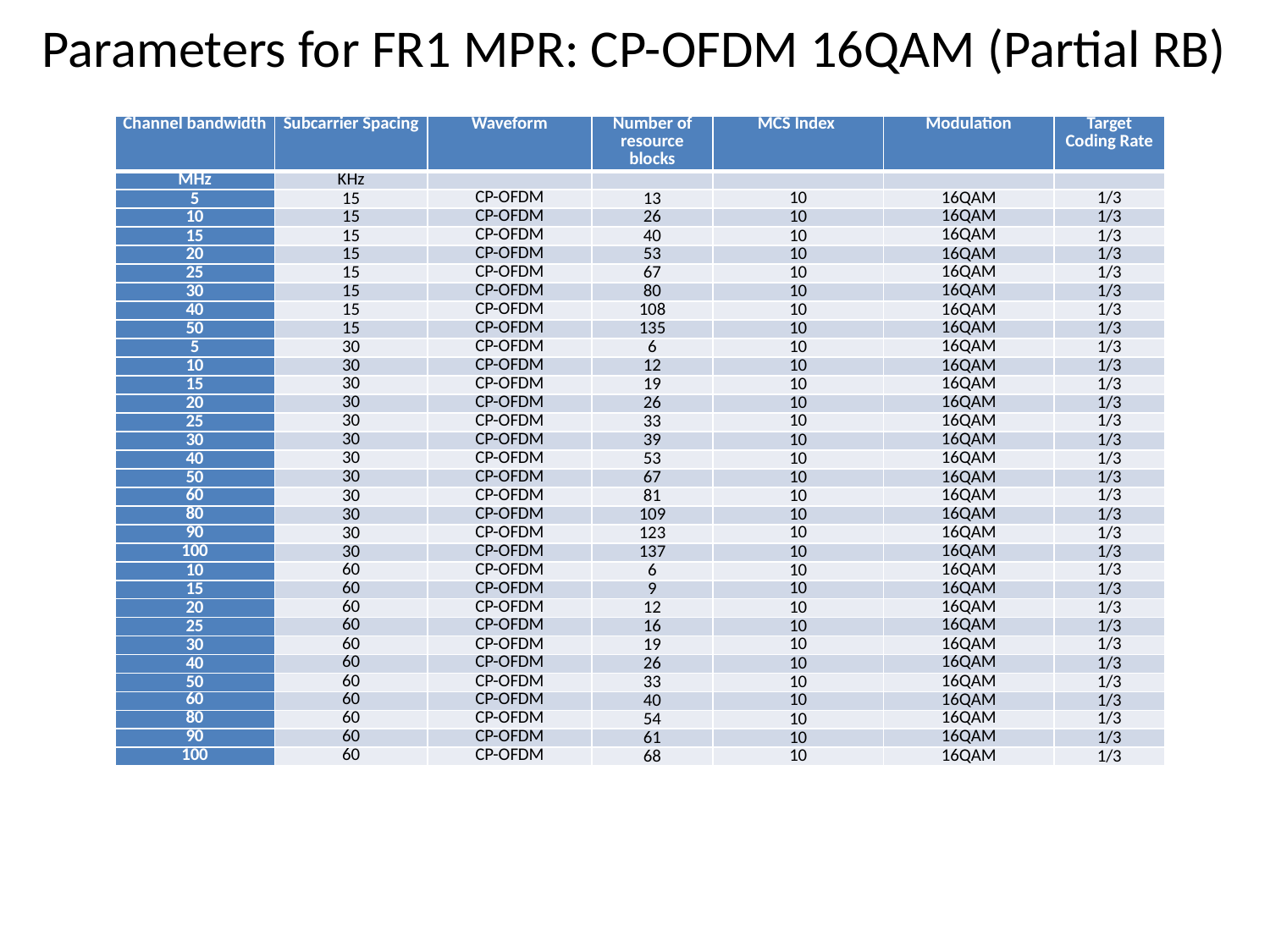

# Parameters for FR1 MPR: CP-OFDM 16QAM (Partial RB)
| Channel bandwidth | Subcarrier Spacing | Waveform | Number of resource blocks | MCS Index | Modulation | Target Coding Rate |
| --- | --- | --- | --- | --- | --- | --- |
| MHz | KHz |  |  |  |  |  |
| 5 | 15 | CP-OFDM | 13 | 10 | 16QAM | 1/3 |
| 10 | 15 | CP-OFDM | 26 | 10 | 16QAM | 1/3 |
| 15 | 15 | CP-OFDM | 40 | 10 | 16QAM | 1/3 |
| 20 | 15 | CP-OFDM | 53 | 10 | 16QAM | 1/3 |
| 25 | 15 | CP-OFDM | 67 | 10 | 16QAM | 1/3 |
| 30 | 15 | CP-OFDM | 80 | 10 | 16QAM | 1/3 |
| 40 | 15 | CP-OFDM | 108 | 10 | 16QAM | 1/3 |
| 50 | 15 | CP-OFDM | 135 | 10 | 16QAM | 1/3 |
| 5 | 30 | CP-OFDM | 6 | 10 | 16QAM | 1/3 |
| 10 | 30 | CP-OFDM | 12 | 10 | 16QAM | 1/3 |
| 15 | 30 | CP-OFDM | 19 | 10 | 16QAM | 1/3 |
| 20 | 30 | CP-OFDM | 26 | 10 | 16QAM | 1/3 |
| 25 | 30 | CP-OFDM | 33 | 10 | 16QAM | 1/3 |
| 30 | 30 | CP-OFDM | 39 | 10 | 16QAM | 1/3 |
| 40 | 30 | CP-OFDM | 53 | 10 | 16QAM | 1/3 |
| 50 | 30 | CP-OFDM | 67 | 10 | 16QAM | 1/3 |
| 60 | 30 | CP-OFDM | 81 | 10 | 16QAM | 1/3 |
| 80 | 30 | CP-OFDM | 109 | 10 | 16QAM | 1/3 |
| 90 | 30 | CP-OFDM | 123 | 10 | 16QAM | 1/3 |
| 100 | 30 | CP-OFDM | 137 | 10 | 16QAM | 1/3 |
| 10 | 60 | CP-OFDM | 6 | 10 | 16QAM | 1/3 |
| 15 | 60 | CP-OFDM | 9 | 10 | 16QAM | 1/3 |
| 20 | 60 | CP-OFDM | 12 | 10 | 16QAM | 1/3 |
| 25 | 60 | CP-OFDM | 16 | 10 | 16QAM | 1/3 |
| 30 | 60 | CP-OFDM | 19 | 10 | 16QAM | 1/3 |
| 40 | 60 | CP-OFDM | 26 | 10 | 16QAM | 1/3 |
| 50 | 60 | CP-OFDM | 33 | 10 | 16QAM | 1/3 |
| 60 | 60 | CP-OFDM | 40 | 10 | 16QAM | 1/3 |
| 80 | 60 | CP-OFDM | 54 | 10 | 16QAM | 1/3 |
| 90 | 60 | CP-OFDM | 61 | 10 | 16QAM | 1/3 |
| 100 | 60 | CP-OFDM | 68 | 10 | 16QAM | 1/3 |